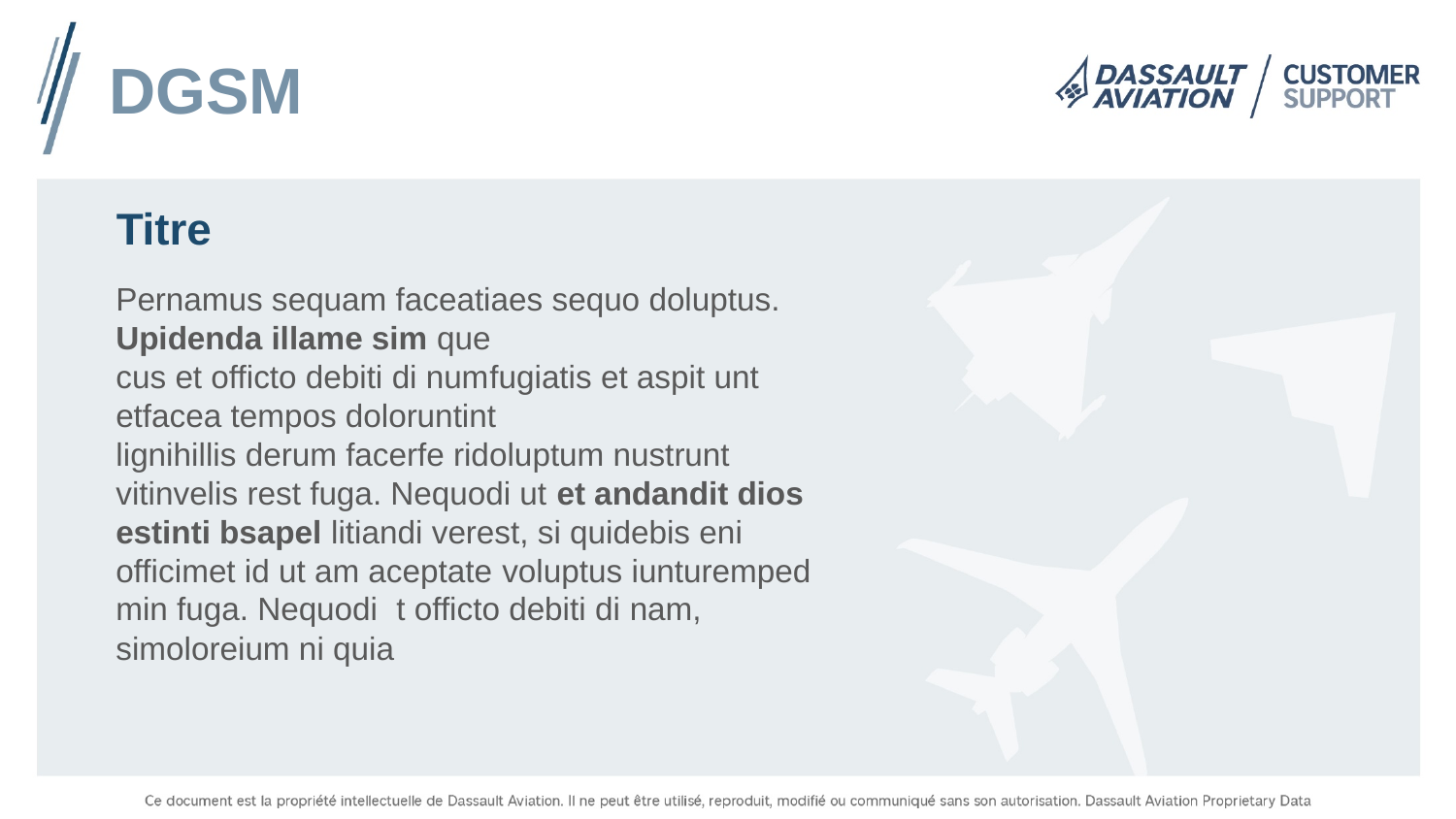

DGSM
Titre
Pernamus sequam faceatiaes sequo doluptus. Upidenda illame sim que
cus et officto debiti di numfugiatis et aspit unt etfacea tempos doloruntint
lignihillis derum facerfe ridoluptum nustrunt vitinvelis rest fuga. Nequodi ut et andandit dios estinti bsapel litiandi verest, si quidebis eni officimet id ut am aceptate voluptus iunturemped min fuga. Nequodi  t officto debiti di nam, simoloreium ni quia